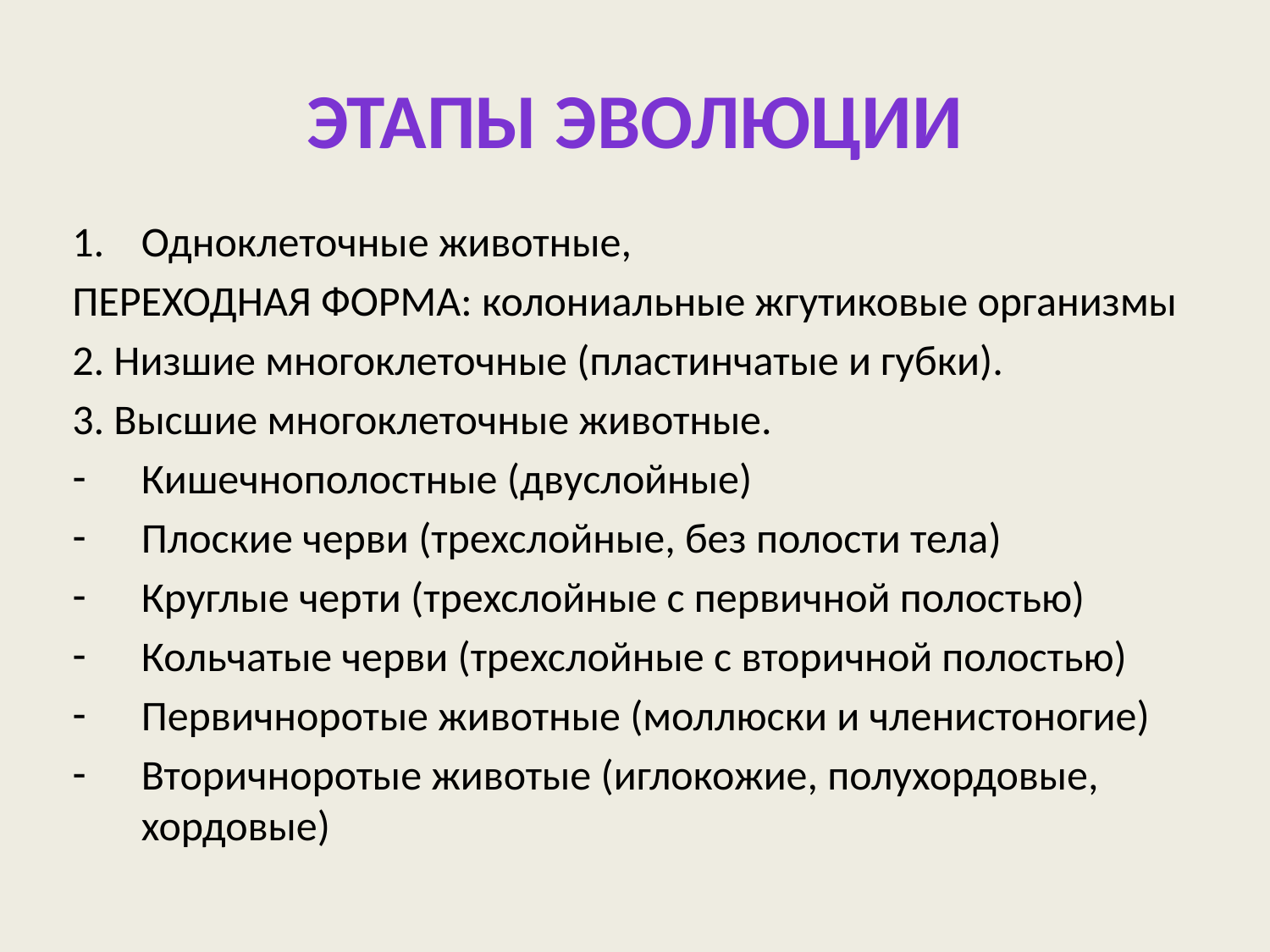

# ЭТАПЫ ЭВОЛЮЦИИ
Одноклеточные животные,
ПЕРЕХОДНАЯ ФОРМА: колониальные жгутиковые организмы
2. Низшие многоклеточные (пластинчатые и губки).
3. Высшие многоклеточные животные.
Кишечнополостные (двуслойные)
Плоские черви (трехслойные, без полости тела)
Круглые черти (трехслойные с первичной полостью)
Кольчатые черви (трехслойные с вторичной полостью)
Первичноротые животные (моллюски и членистоногие)
Вторичноротые животые (иглокожие, полухордовые, хордовые)